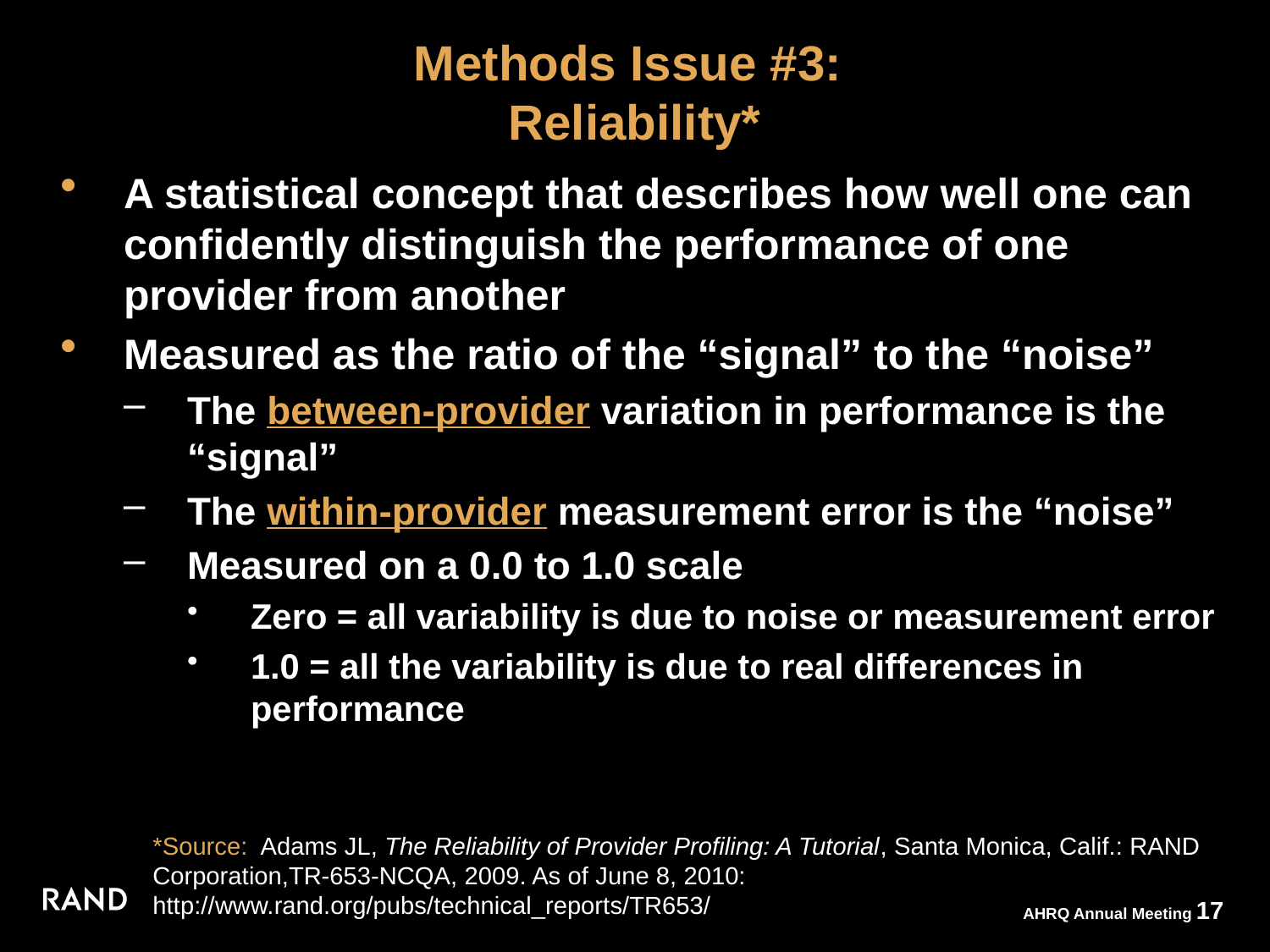

# Methods Issue #3: Reliability*
A statistical concept that describes how well one can confidently distinguish the performance of one provider from another
Measured as the ratio of the “signal” to the “noise”
The between-provider variation in performance is the “signal”
The within-provider measurement error is the “noise”
Measured on a 0.0 to 1.0 scale
Zero = all variability is due to noise or measurement error
1.0 = all the variability is due to real differences in performance
*Source:  Adams JL, The Reliability of Provider Profiling: A Tutorial, Santa Monica, Calif.: RAND Corporation,TR-653-NCQA, 2009. As of June 8, 2010: http://www.rand.org/pubs/technical_reports/TR653/